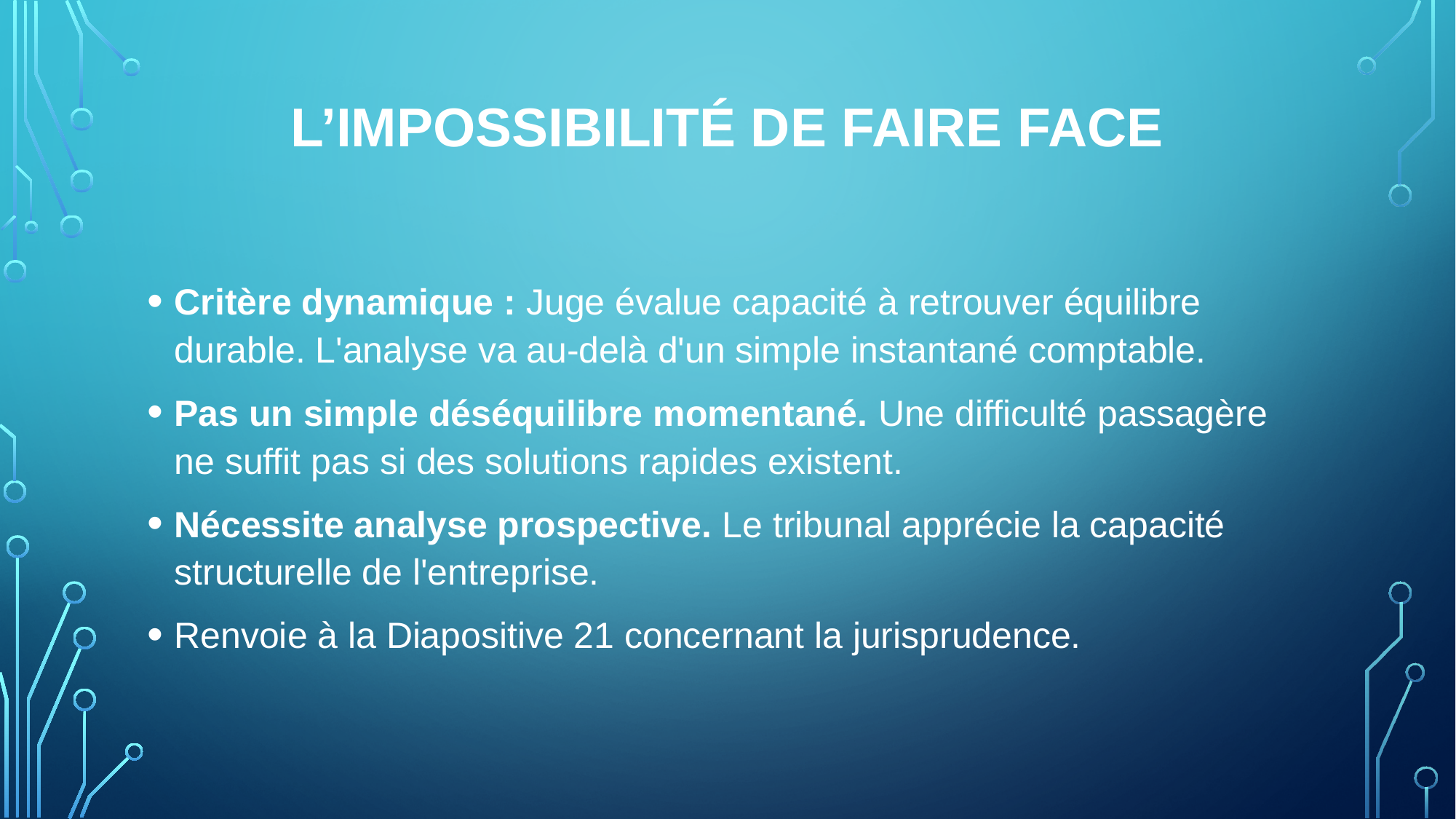

# L’Impossibilité de Faire Face
Critère dynamique : Juge évalue capacité à retrouver équilibre durable. L'analyse va au-delà d'un simple instantané comptable.
Pas un simple déséquilibre momentané. Une difficulté passagère ne suffit pas si des solutions rapides existent.
Nécessite analyse prospective. Le tribunal apprécie la capacité structurelle de l'entreprise.
Renvoie à la Diapositive 21 concernant la jurisprudence.